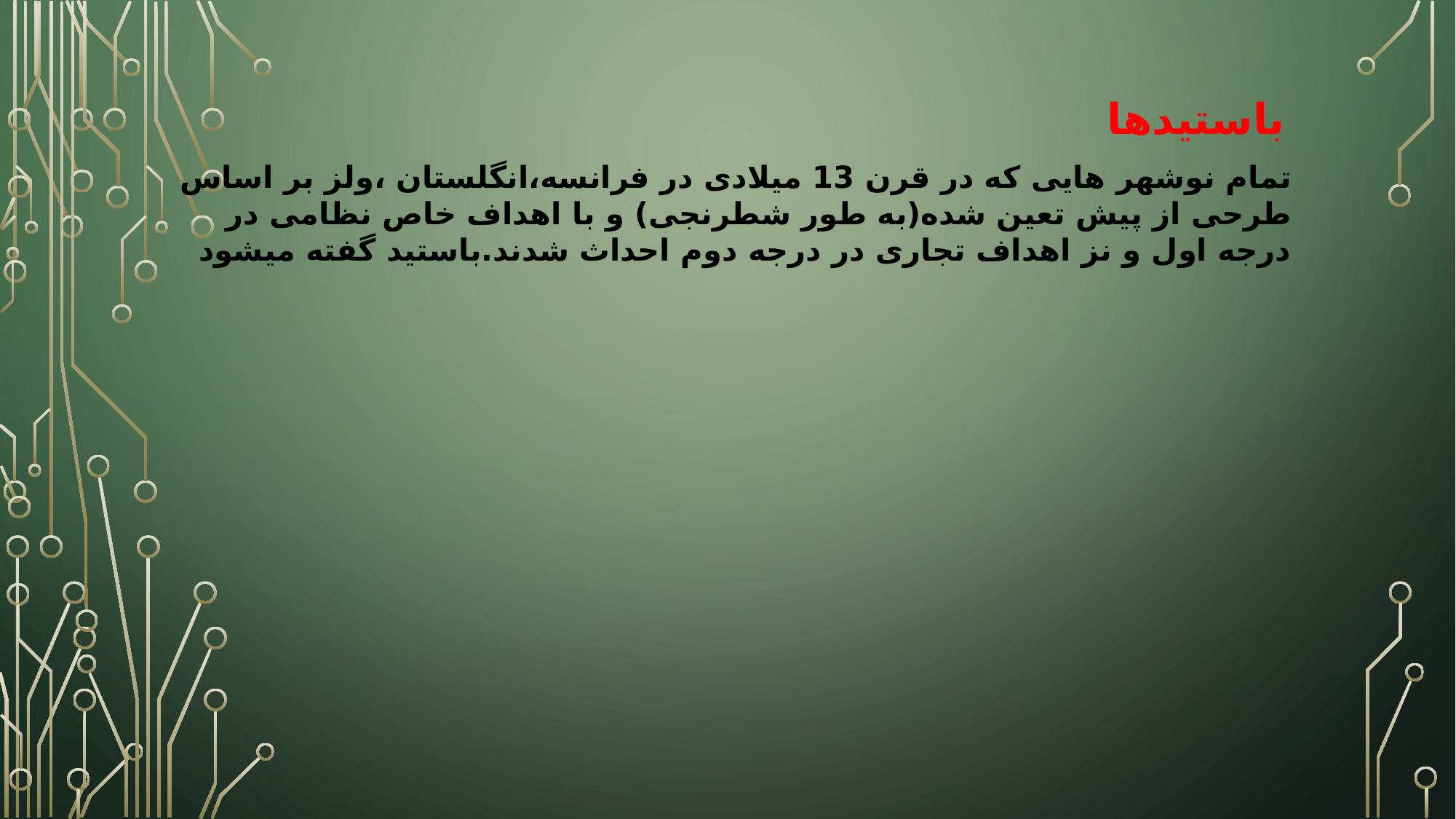

باستیدها
#
تمام نوشهر هایی که در قرن 13 میلادی در فرانسه،انگلستان ،ولز بر اساس طرحی از پیش تعین شده(به طور شطرنجی) و با اهداف خاص نظامی در درجه اول و نز اهداف تجاری در درجه دوم احداث شدند.باستید گفته میشود